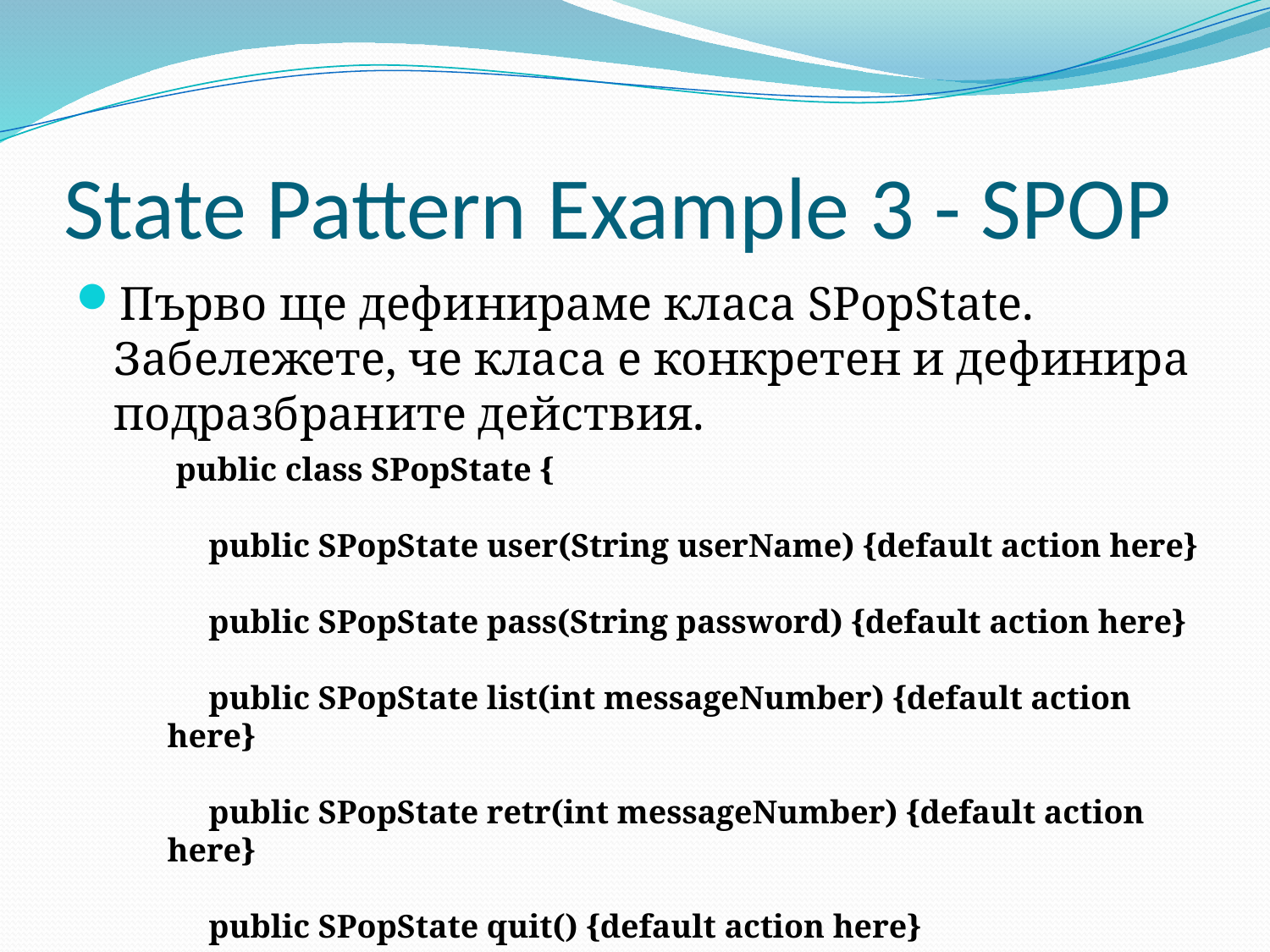

# State Pattern Example 3 - SPOP
Първо ще дефинираме класа SPopState.  Забележете, че класа е конкретен и дефинира подразбраните действия.
 public class SPopState {

     public SPopState user(String userName) {default action here}

     public SPopState pass(String password) {default action here}

     public SPopState list(int messageNumber) {default action here}

     public SPopState retr(int messageNumber) {default action here}

     public SPopState quit() {default action here}

   }